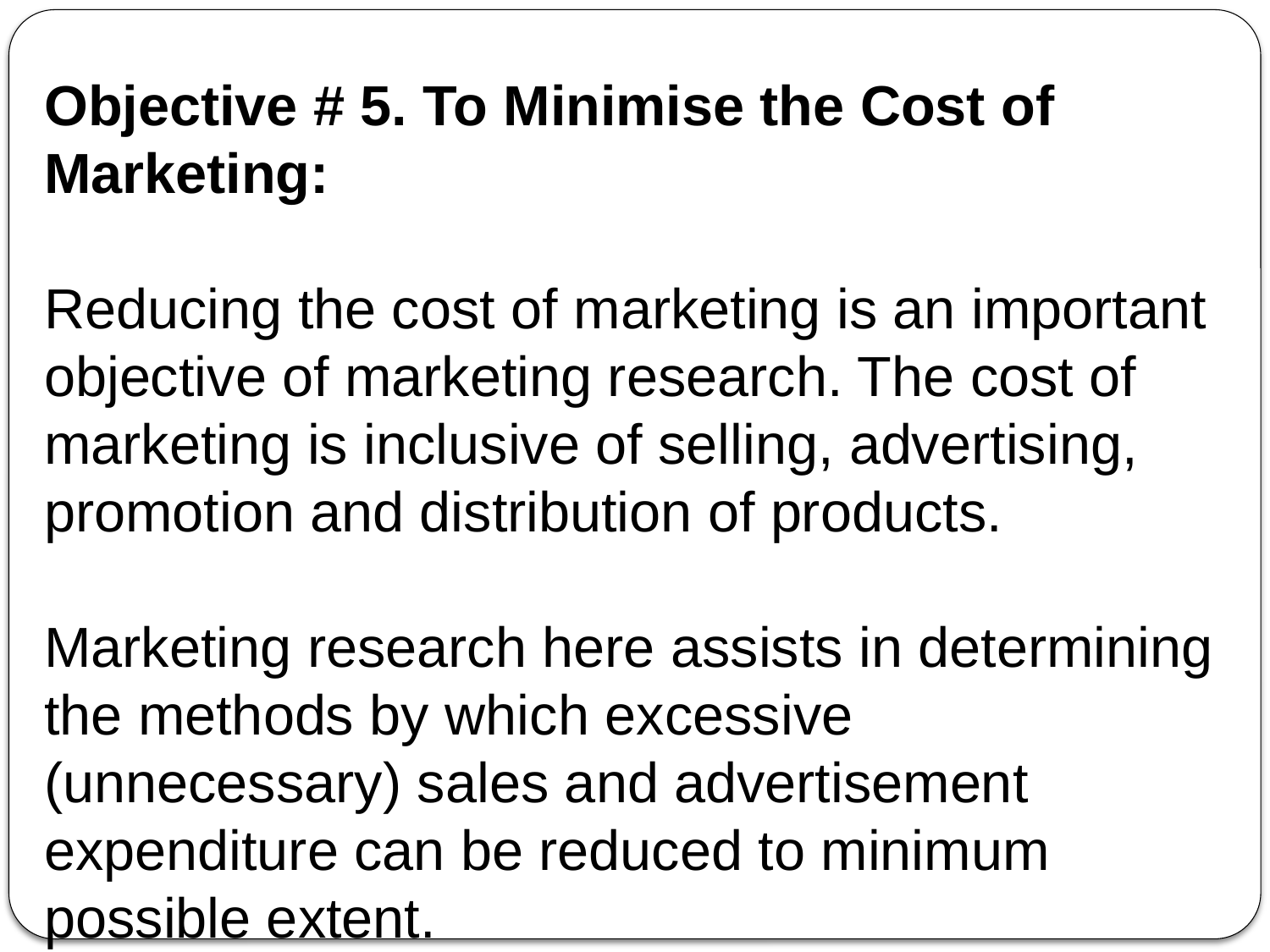

Objective # 5. To Minimise the Cost of Marketing:

Reducing the cost of marketing is an important objective of marketing research. The cost of marketing is inclusive of selling, advertising, promotion and distribution of products.

Marketing research here assists in determining the methods by which excessive (unnecessary) sales and advertisement expenditure can be reduced to minimum possible extent.